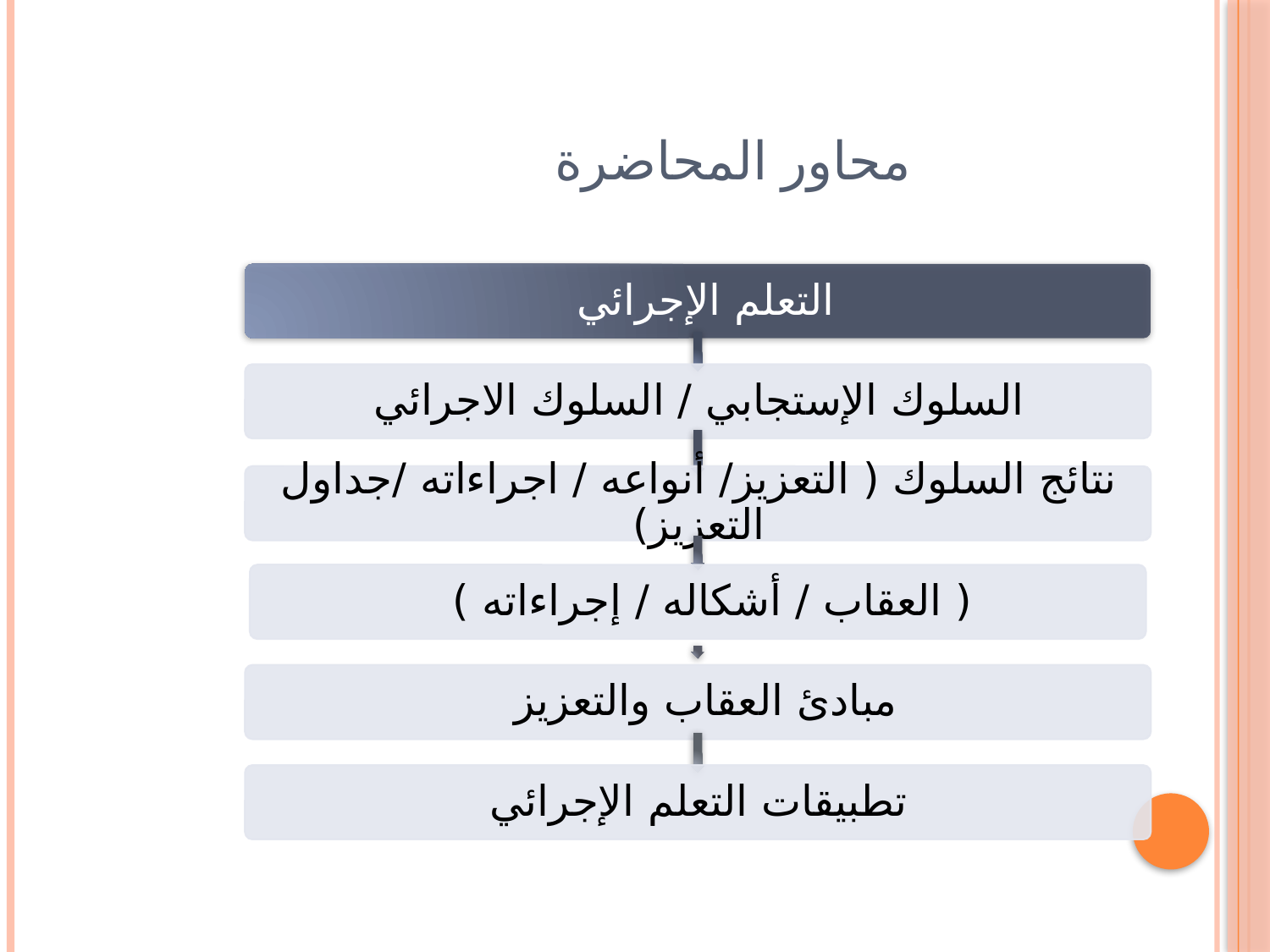

# محاور المحاضرة
التعلم الإجرائي
السلوك الإستجابي / السلوك الاجرائي
نتائج السلوك ( التعزيز/ أنواعه / اجراءاته /جداول التعزيز)
( العقاب / أشكاله / إجراءاته )
مبادئ العقاب والتعزيز
تطبيقات التعلم الإجرائي